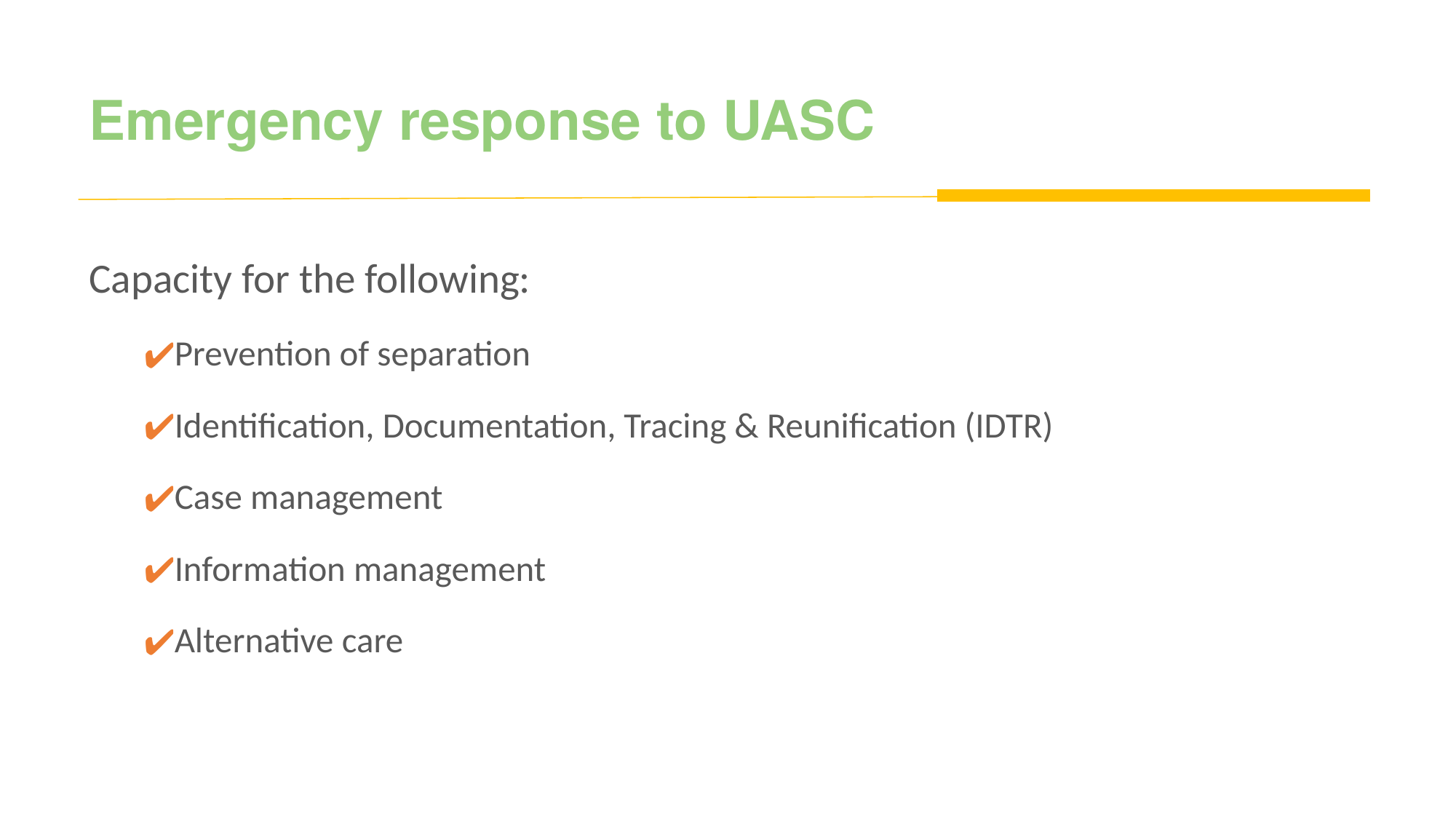

# Emergency response to UASC
Capacity for the following:
Prevention of separation
Identification, Documentation, Tracing & Reunification (IDTR)
Case management
Information management
Alternative care